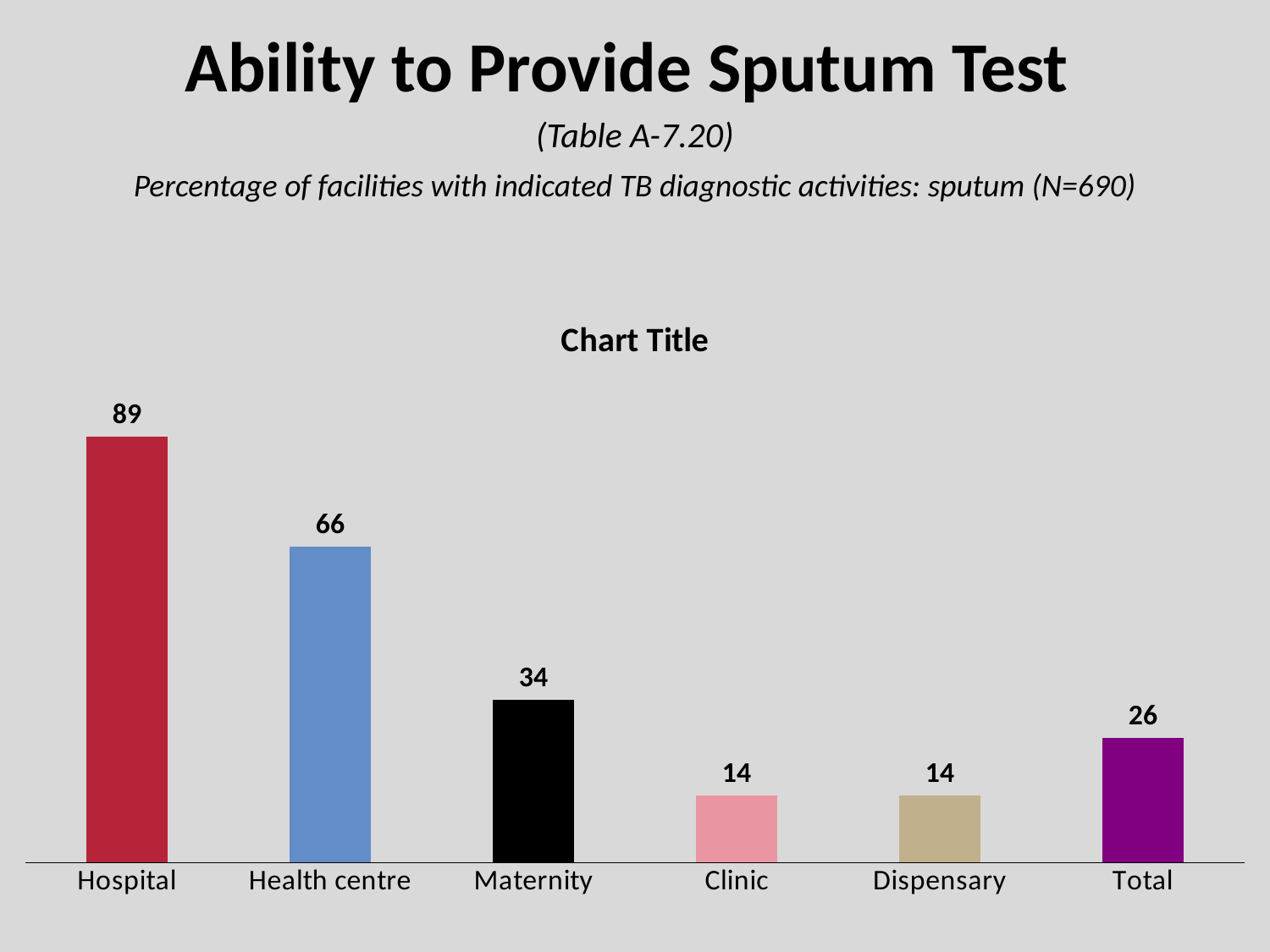

# Ability to Provide Sputum Test
(Table A-7.20)
Percentage of facilities with indicated TB diagnostic activities: sputum (N=690)

### Chart:

| Category |  |
|---|---|
| Hospital | 89.0 |
| Health centre | 66.0 |
| Maternity | 34.0 |
| Clinic | 14.0 |
| Dispensary | 14.0 |
| Total | 26.0 |